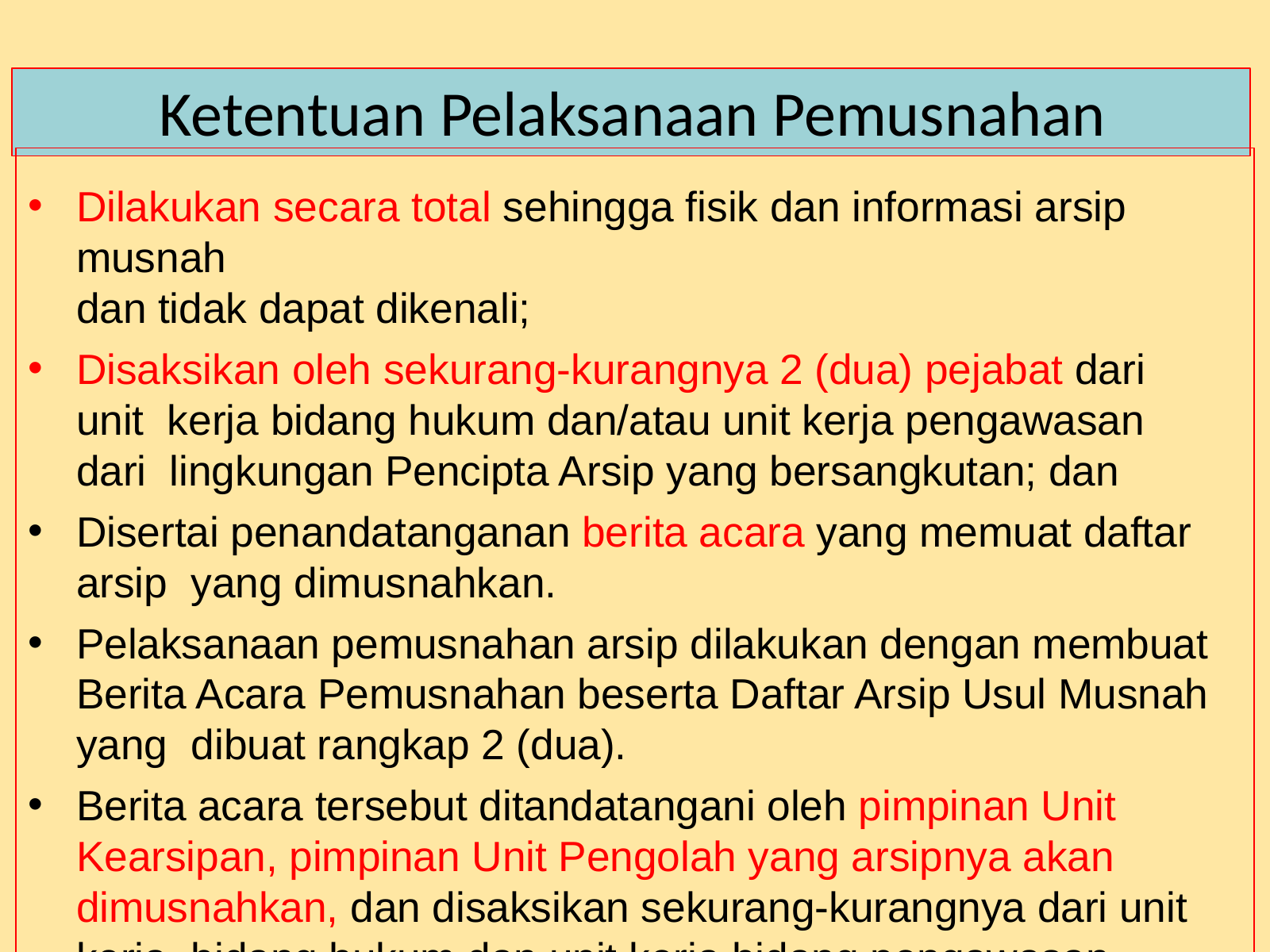

# Ketentuan Pelaksanaan Pemusnahan

Dilakukan secara total sehingga fisik dan informasi arsip musnah
dan tidak dapat dikenali;
Disaksikan oleh sekurang-kurangnya 2 (dua) pejabat dari unit  kerja bidang hukum dan/atau unit kerja pengawasan dari  lingkungan Pencipta Arsip yang bersangkutan; dan
Disertai penandatanganan berita acara yang memuat daftar arsip  yang dimusnahkan.
Pelaksanaan pemusnahan arsip dilakukan dengan membuat  Berita Acara Pemusnahan beserta Daftar Arsip Usul Musnah yang  dibuat rangkap 2 (dua).
Berita acara tersebut ditandatangani oleh pimpinan Unit  Kearsipan, pimpinan Unit Pengolah yang arsipnya akan  dimusnahkan, dan disaksikan sekurang-kurangnya dari unit kerja  bidang hukum dan unit kerja bidang pengawasan